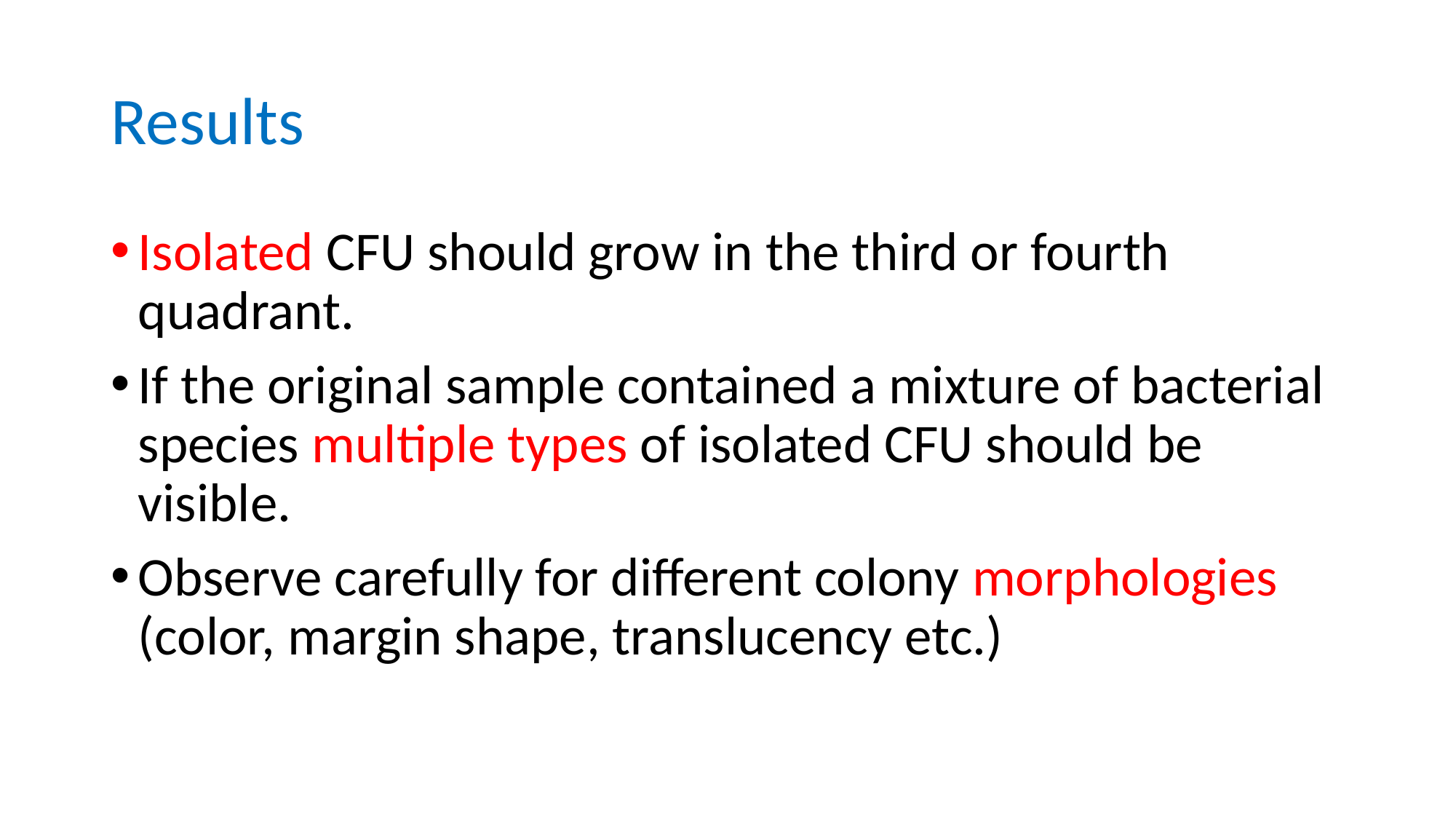

# Results
Isolated CFU should grow in the third or fourth quadrant.
If the original sample contained a mixture of bacterial species multiple types of isolated CFU should be visible.
Observe carefully for different colony morphologies (color, margin shape, translucency etc.)